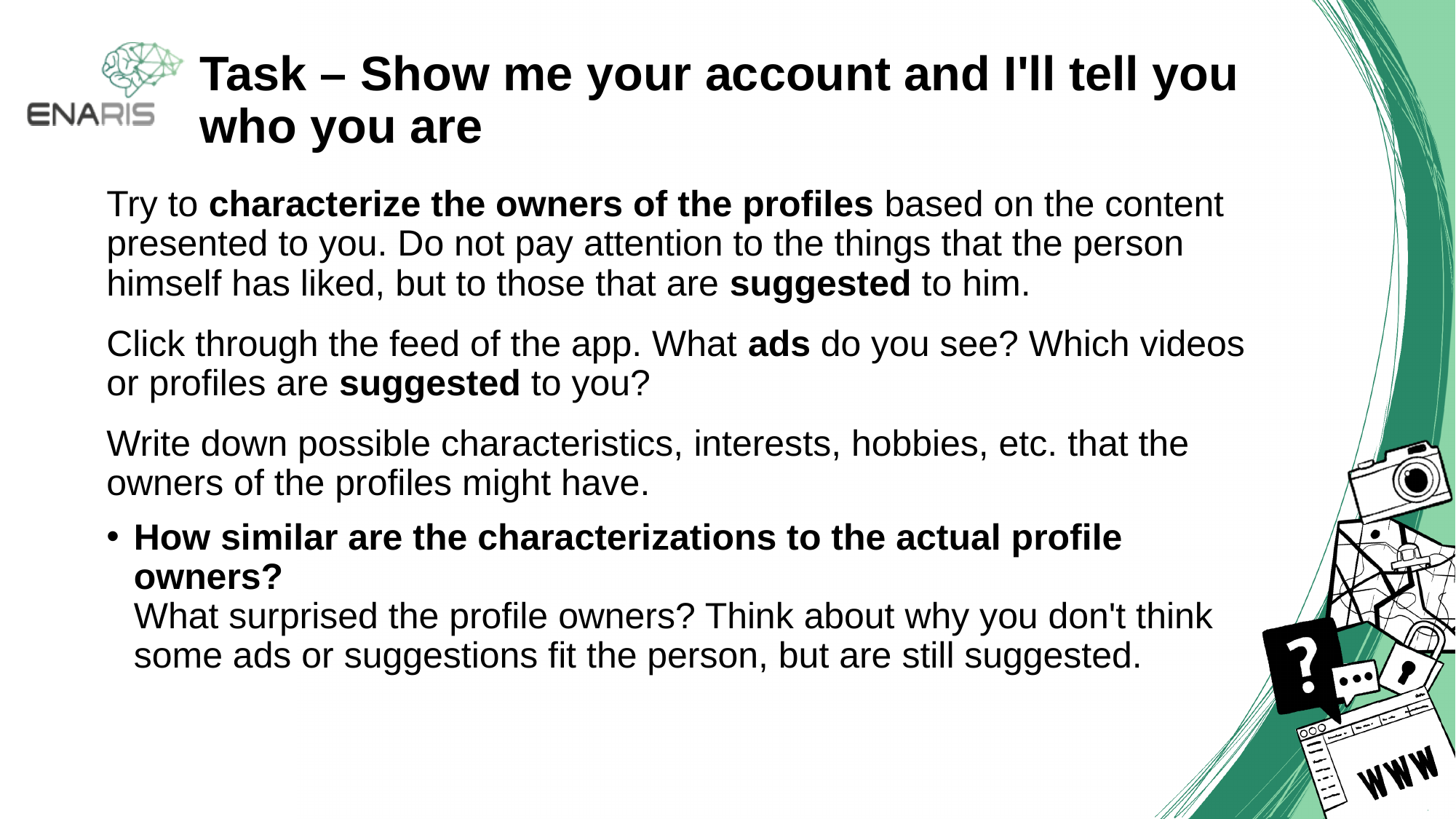

# Task – Show me your account and I'll tell you who you are
Try to characterize the owners of the profiles based on the content presented to you. Do not pay attention to the things that the person himself has liked, but to those that are suggested to him.
Click through the feed of the app. What ads do you see? Which videos or profiles are suggested to you?
Write down possible characteristics, interests, hobbies, etc. that the owners of the profiles might have.
How similar are the characterizations to the actual profile owners?
What surprised the profile owners? Think about why you don't think some ads or suggestions fit the person, but are still suggested.